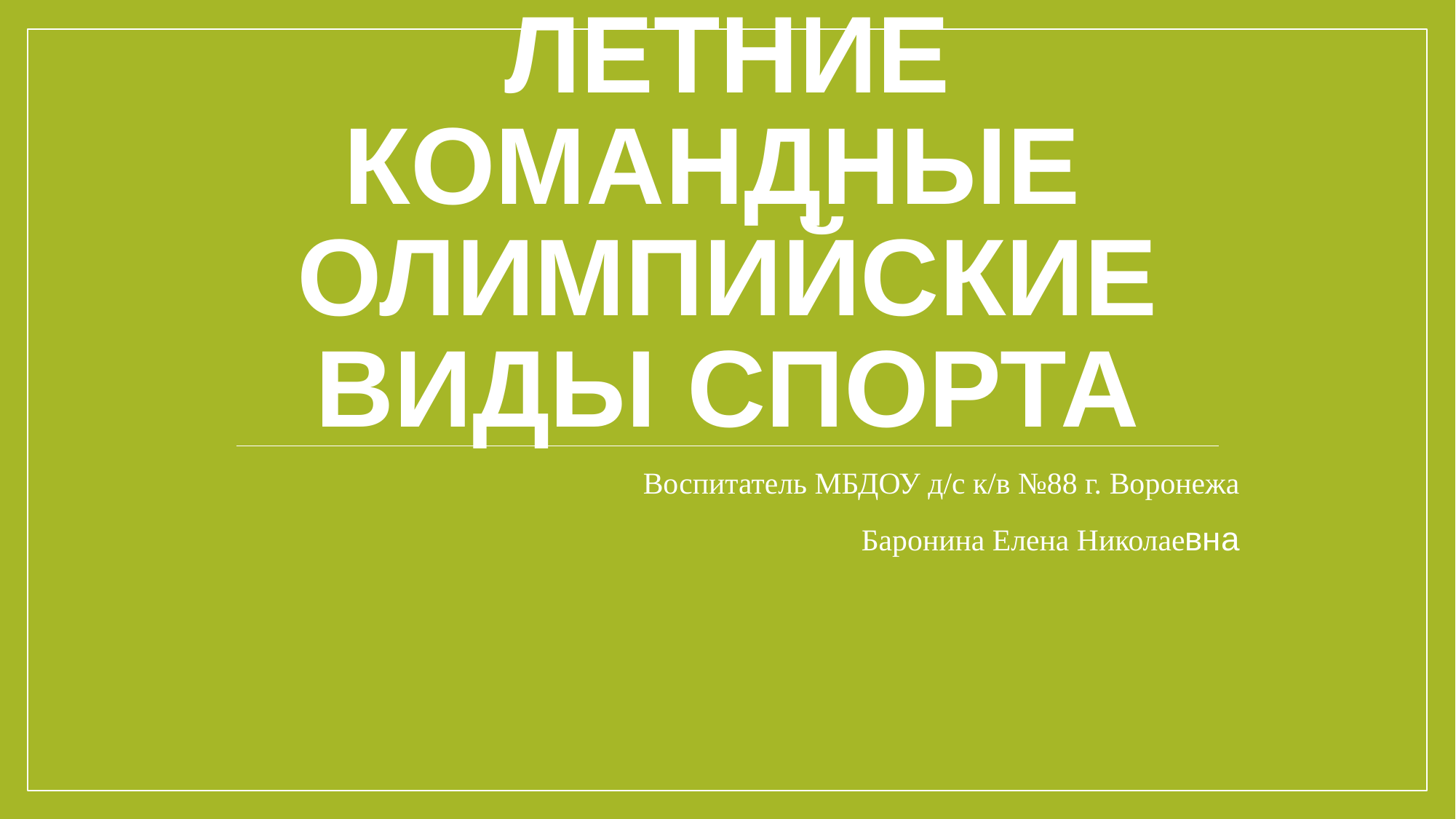

# Летние командные  олимпийские виды спорта
Воспитатель МБДОУ д/с к/в №88 г. Воронежа
Баронина Елена Николаевна